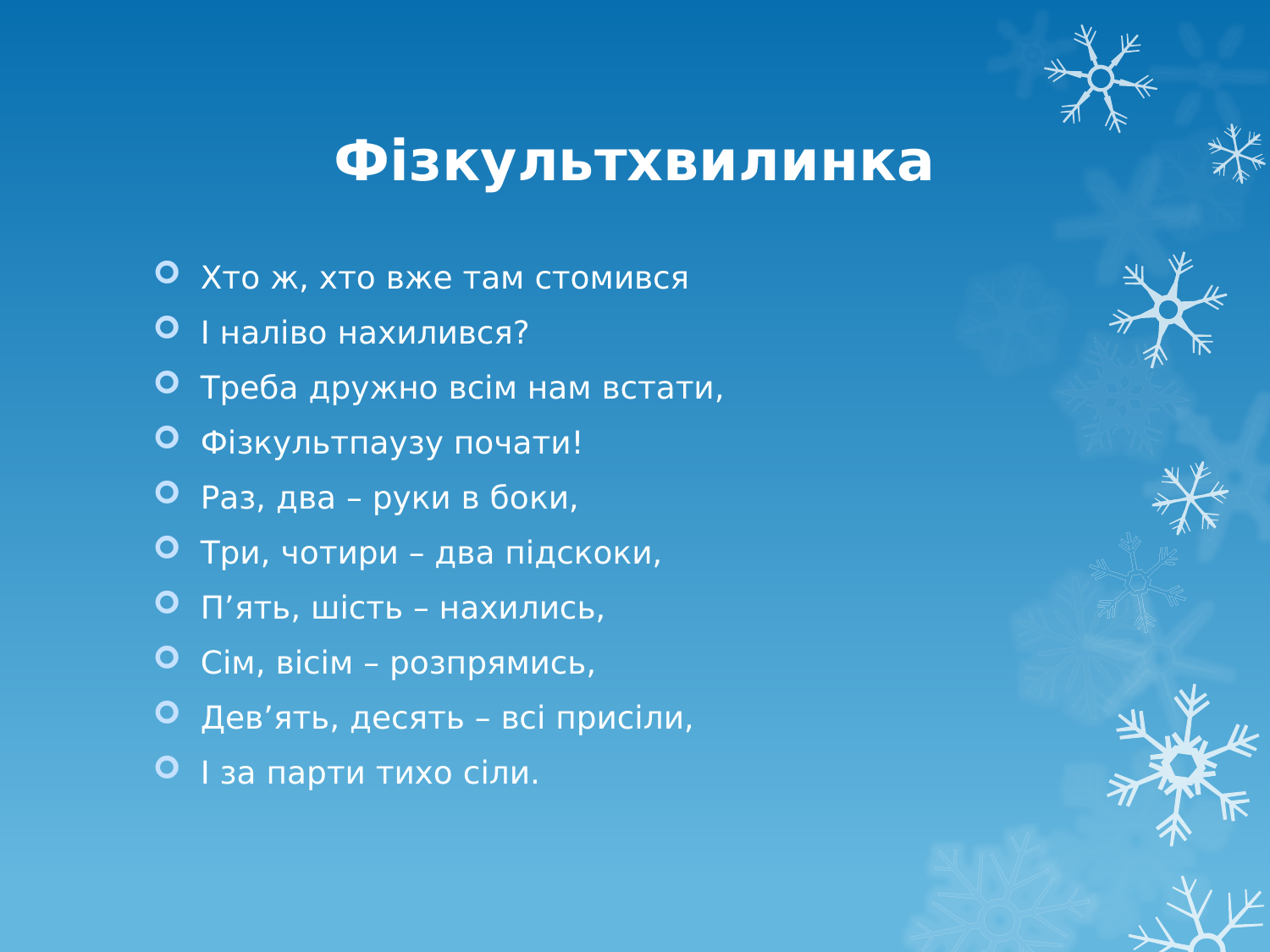

# Фізкультхвилинка
Хто ж, хто вже там стомився
І наліво нахилився?
Треба дружно всім нам встати,
Фізкультпаузу почати!
Раз, два – руки в боки,
Три, чотири – два підскоки,
П’ять, шість – нахились,
Сім, вісім – розпрямись,
Дев’ять, десять – всі присіли,
І за парти тихо сіли.